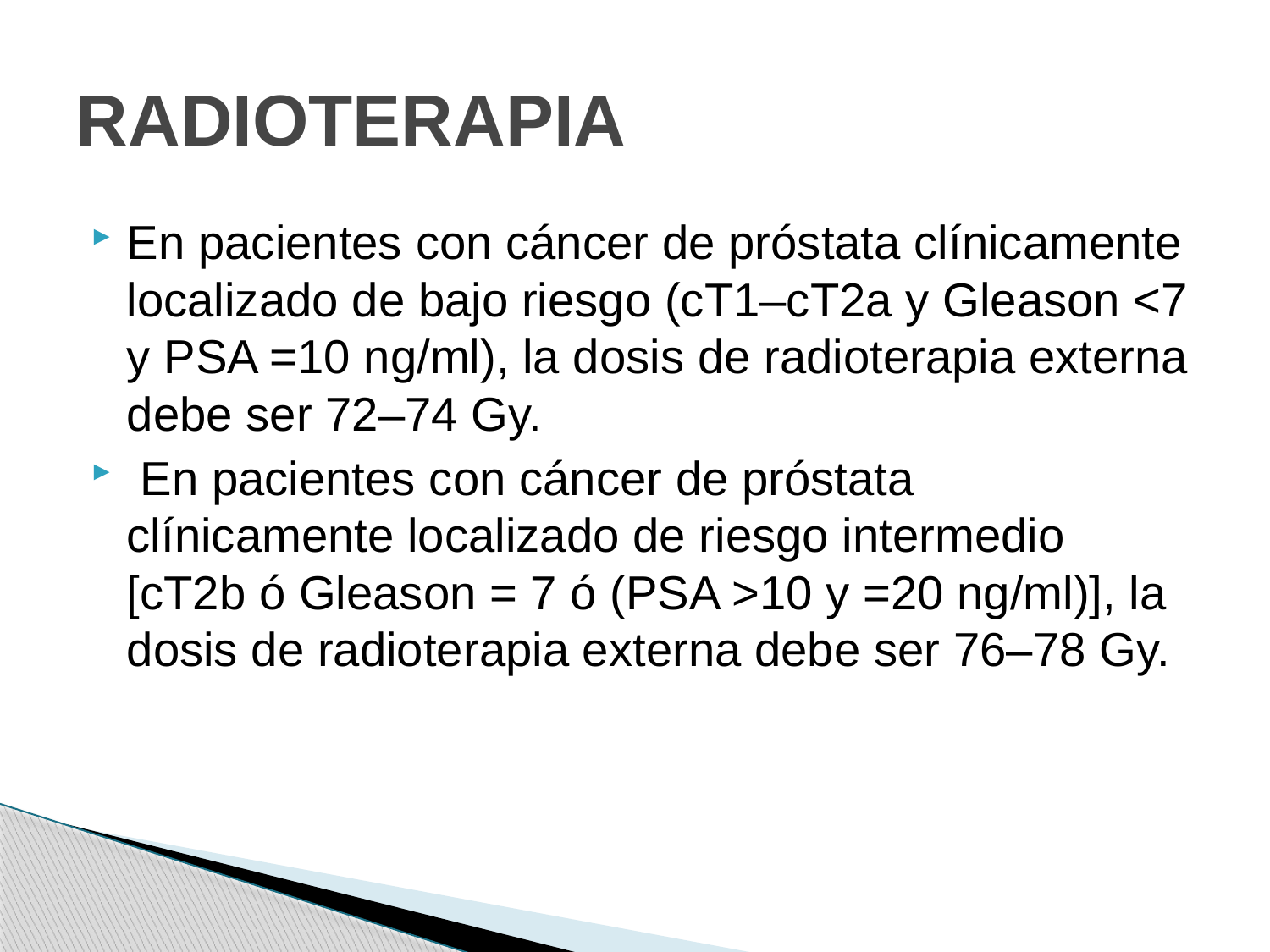

# RADIOTERAPIA
En pacientes con cáncer de próstata clínicamente localizado de bajo riesgo (cT1–cT2a y Gleason <7 y PSA =10 ng/ml), la dosis de radioterapia externa debe ser 72–74 Gy.
 En pacientes con cáncer de próstata clínicamente localizado de riesgo intermedio [cT2b ó Gleason = 7 ó (PSA >10 y =20 ng/ml)], la dosis de radioterapia externa debe ser 76–78 Gy.